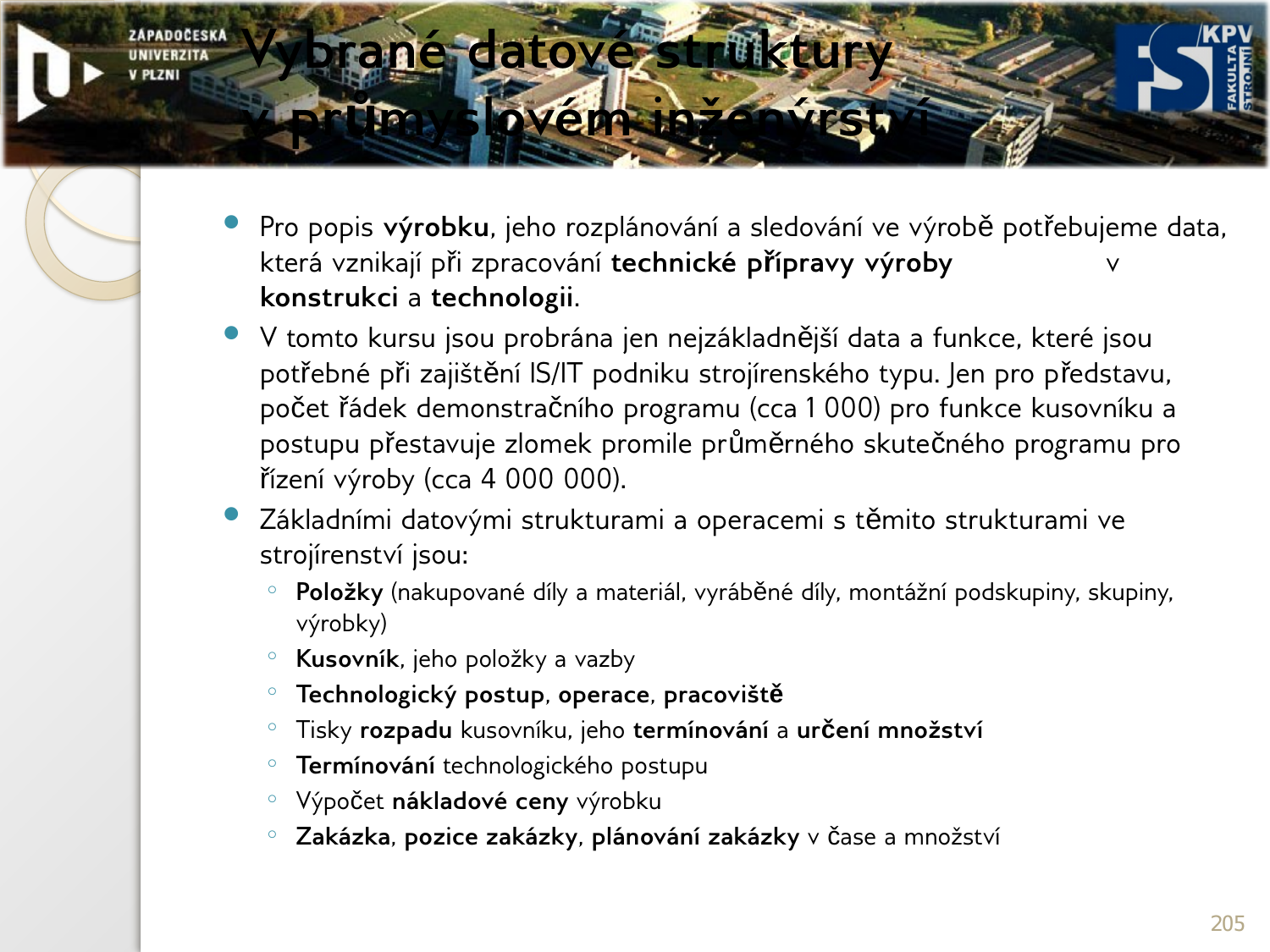

# Vybrané datové struktury          v průmyslovém inženýrství
Pro popis výrobku, jeho rozplánování a sledování ve výrobě potřebujeme data, která vznikají při zpracování technické přípravy výroby                v konstrukci a technologii.
V tomto kursu jsou probrána jen nejzákladnější data a funkce, které jsou potřebné při zajištění IS/IT podniku strojírenského typu. Jen pro představu, počet řádek demonstračního programu (cca 1 000) pro funkce kusovníku a postupu přestavuje zlomek promile průměrného skutečného programu pro řízení výroby (cca 4 000 000).
Základními datovými strukturami a operacemi s těmito strukturami ve strojírenství jsou:
Položky (nakupované díly a materiál, vyráběné díly, montážní podskupiny, skupiny, výrobky)
Kusovník, jeho položky a vazby
Technologický postup, operace, pracoviště
Tisky rozpadu kusovníku, jeho termínování a určení množství
Termínování technologického postupu
Výpočet nákladové ceny výrobku
Zakázka, pozice zakázky, plánování zakázky v čase a množství

205